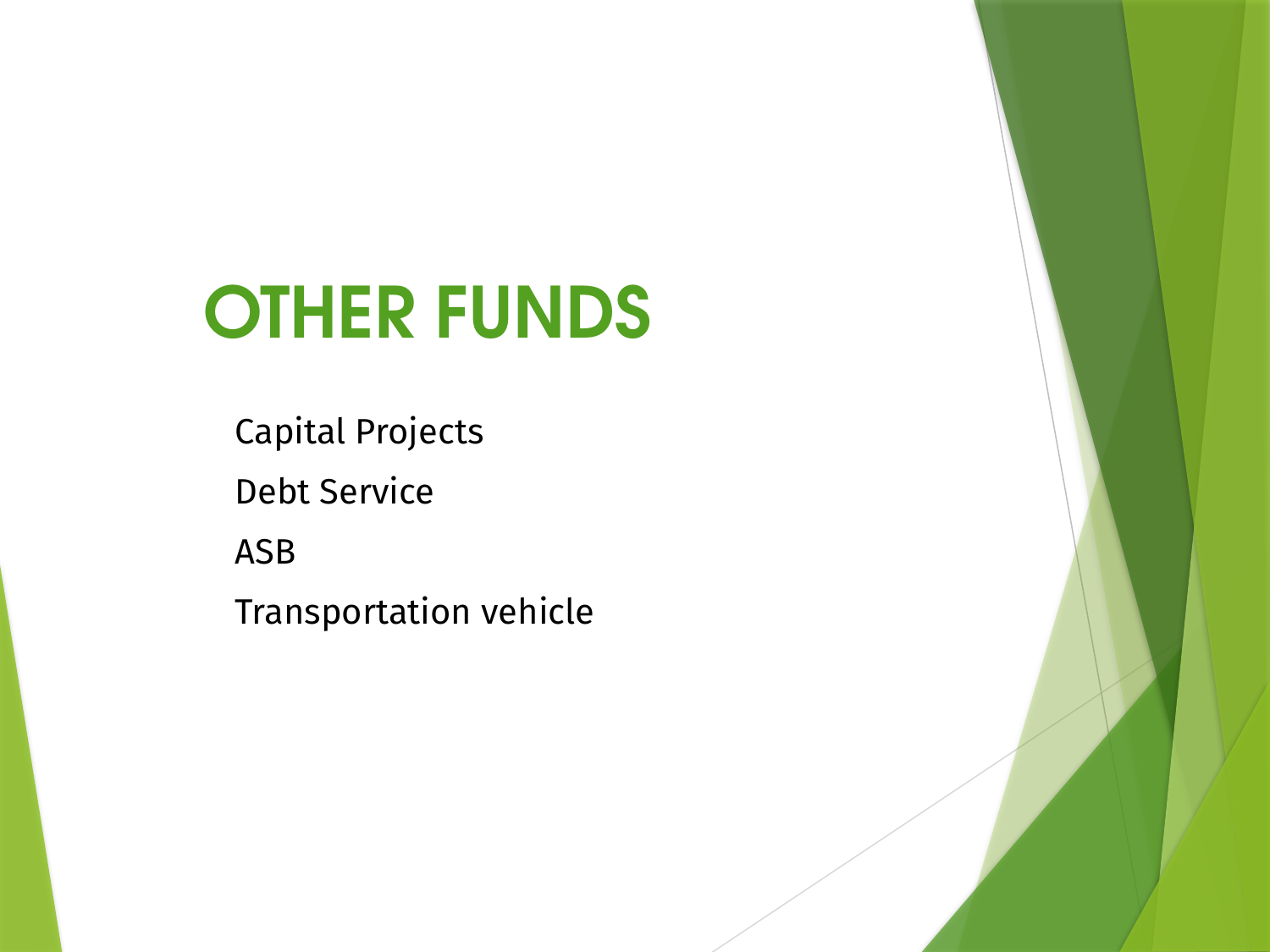

# OTHER FUNDS
Capital Projects
Debt Service
ASB
Transportation vehicle